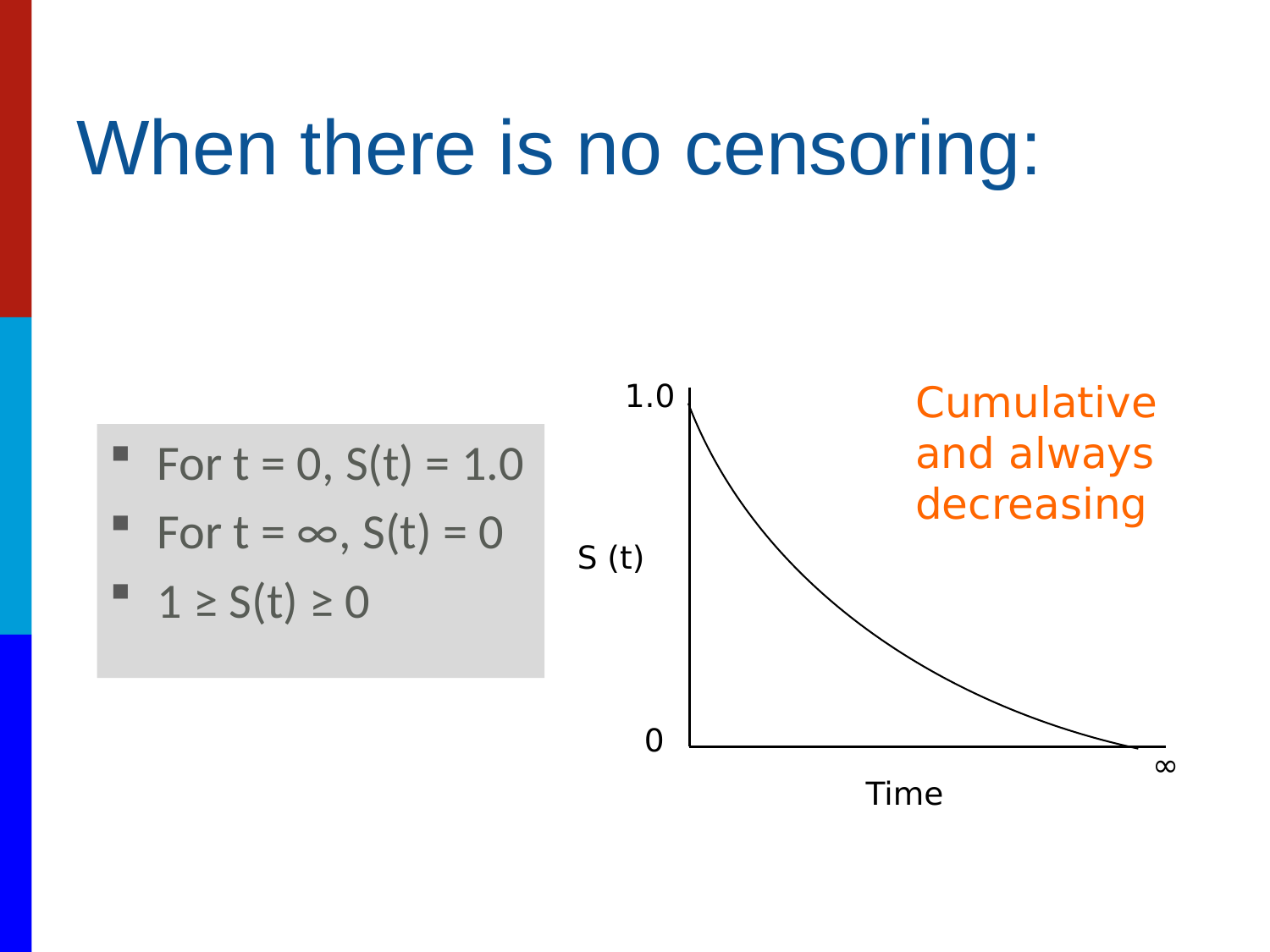

# When there is no censoring:

1.0
Cumulative
and always decreasing

S (t)
0
∞
Time
For t = 0, S(t) = 1.0
For t = ∞, S(t) = 0
1 ≥ S(t) ≥ 0